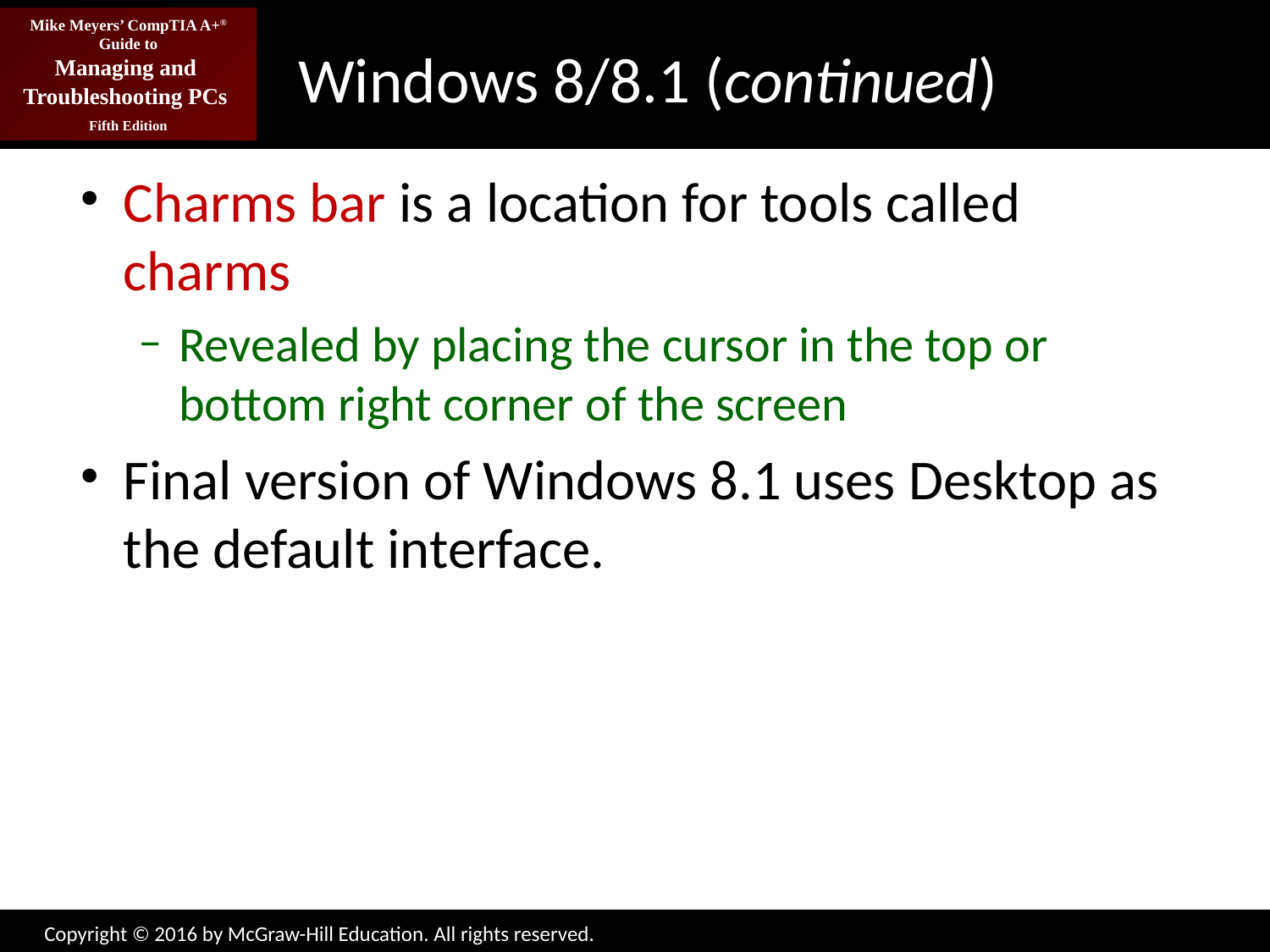

# Windows 8/8.1 (continued)
Charms bar is a location for tools called charms
Revealed by placing the cursor in the top or bottom right corner of the screen
Final version of Windows 8.1 uses Desktop as the default interface.